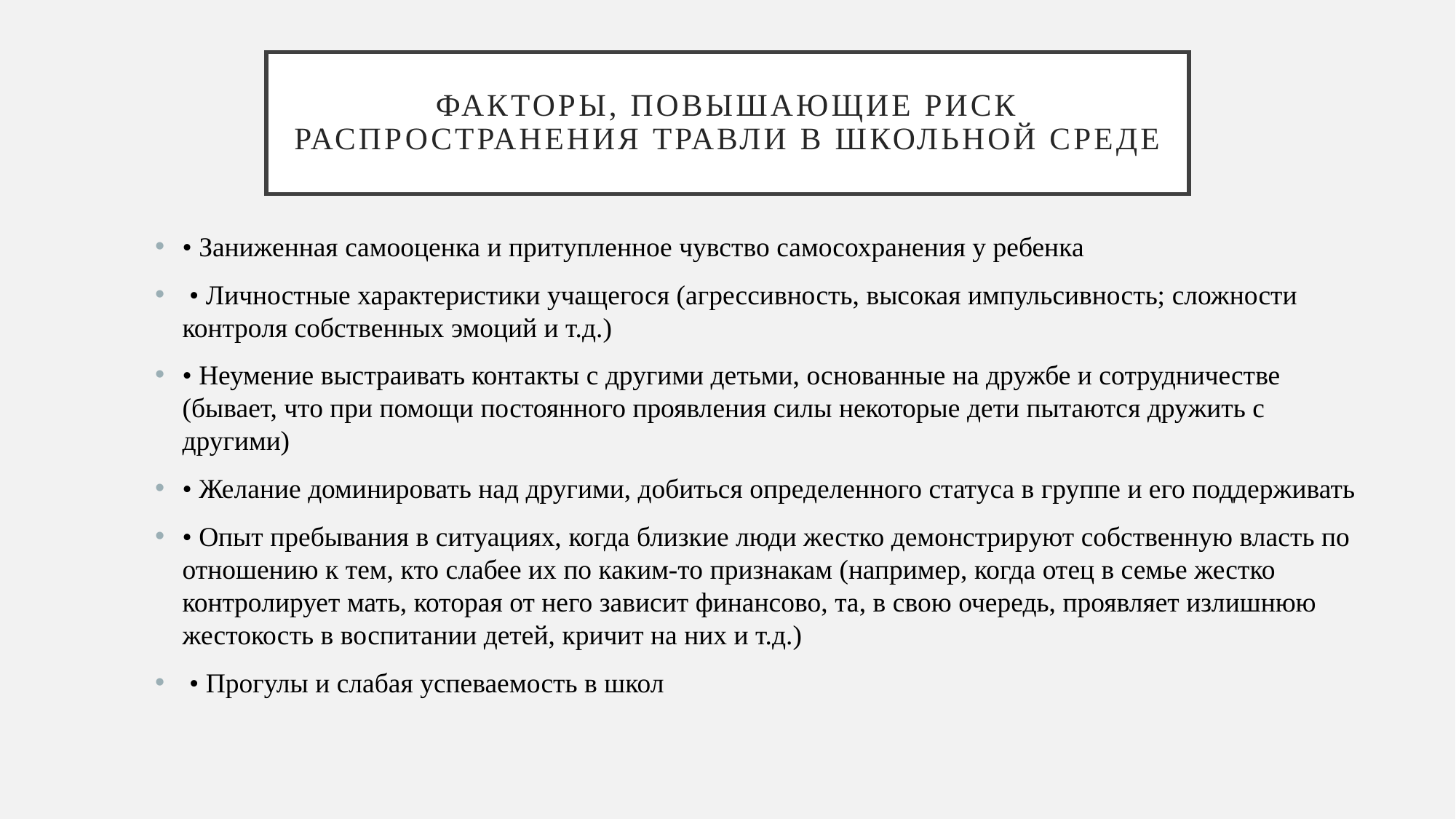

# ФАКТОРЫ, ПОВЫШАЮЩИЕ РИСК РАСПРОСТРАНЕНИЯ ТРАВЛИ В ШКОЛЬНОЙ СРЕДе
• Заниженная самооценка и притупленное чувство самосохранения у ребенка
 • Личностные характеристики учащегося (агрессивность, высокая импульсивность; сложности контроля собственных эмоций и т.д.)
• Неумение выстраивать контакты с другими детьми, основанные на дружбе и сотрудничестве (бывает, что при помощи постоянного проявления силы некоторые дети пытаются дружить с другими)
• Желание доминировать над другими, добиться определенного статуса в группе и его поддерживать
• Опыт пребывания в ситуациях, когда близкие люди жестко демонстрируют собственную власть по отношению к тем, кто слабее их по каким-то признакам (например, когда отец в семье жестко контролирует мать, которая от него зависит финансово, та, в свою очередь, проявляет излишнюю жестокость в воспитании детей, кричит на них и т.д.)
 • Прогулы и слабая успеваемость в школ